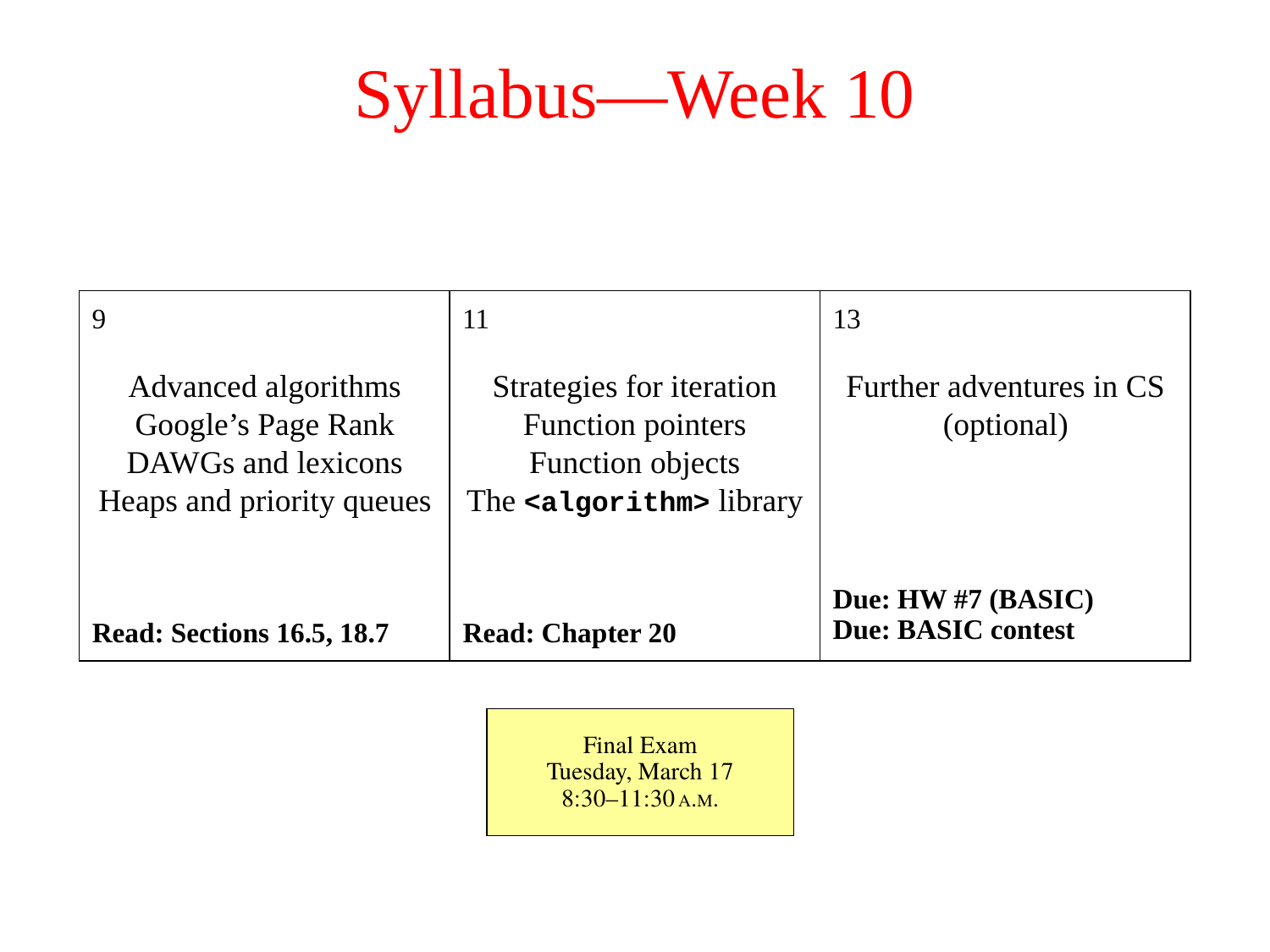

# Syllabus—Week 10

9
Advanced algorithms
Google’s Page Rank
DAWGs and lexicons
Heaps and priority queues

11

13
Further adventures in CS
(optional)

Strategies for iteration
Function pointers
Function objects
The <algorithm> library

Read: Sections 16.5, 18.7

Read: Chapter 20
Due: HW #7 (BASIC)
Due: BASIC contest
Final Exam
Tuesday, March 17
8:30–11:30 A.M.